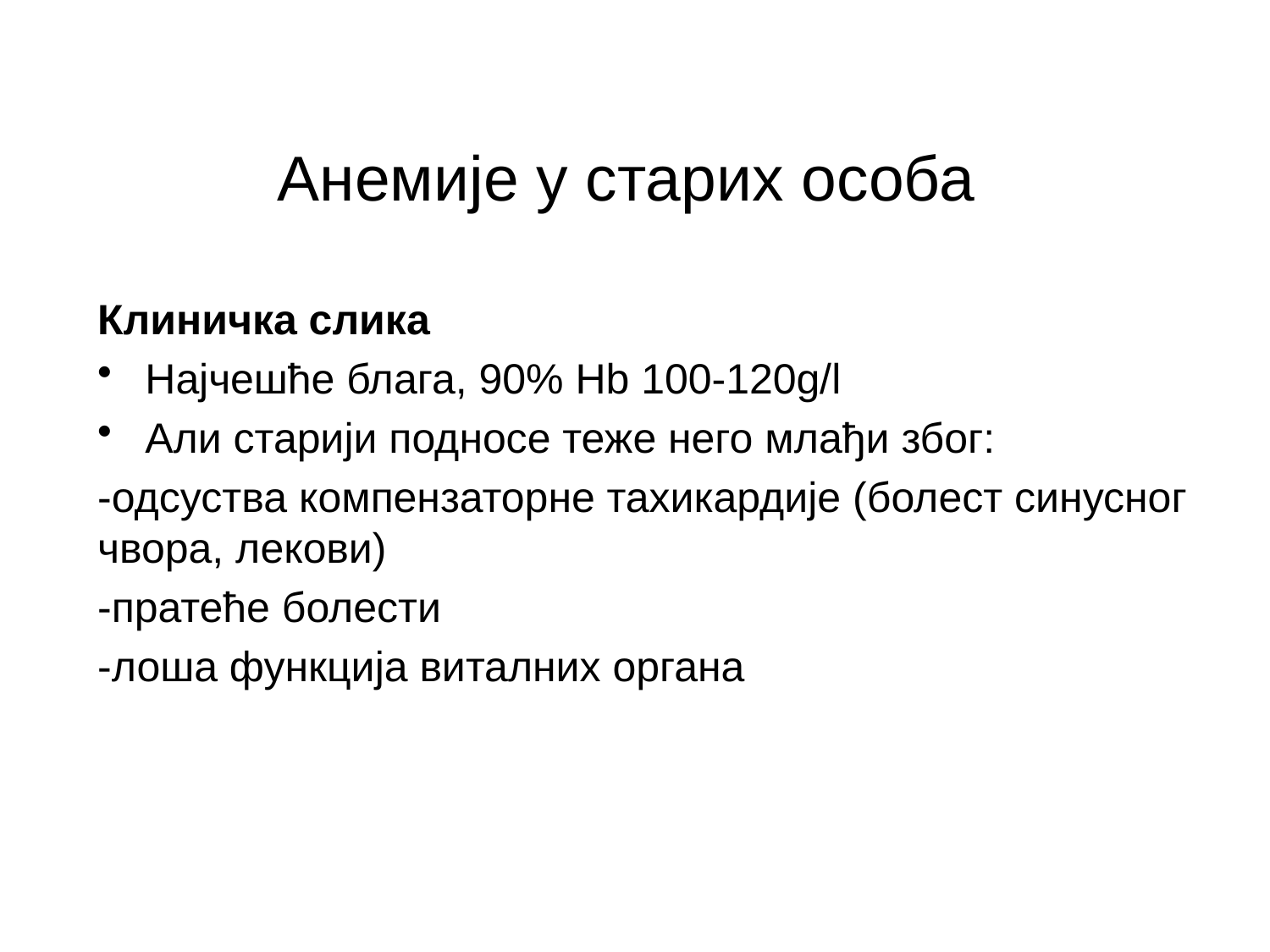

# Анемије у старих особа
Клиничка слика
Најчешће блага, 90% Hb 100-120g/l
Али старији подносе теже него млађи због:
-одсуства компензаторне тахикардије (болест синусног чвора, лекови)
-пратеће болести
-лоша функција виталних органа